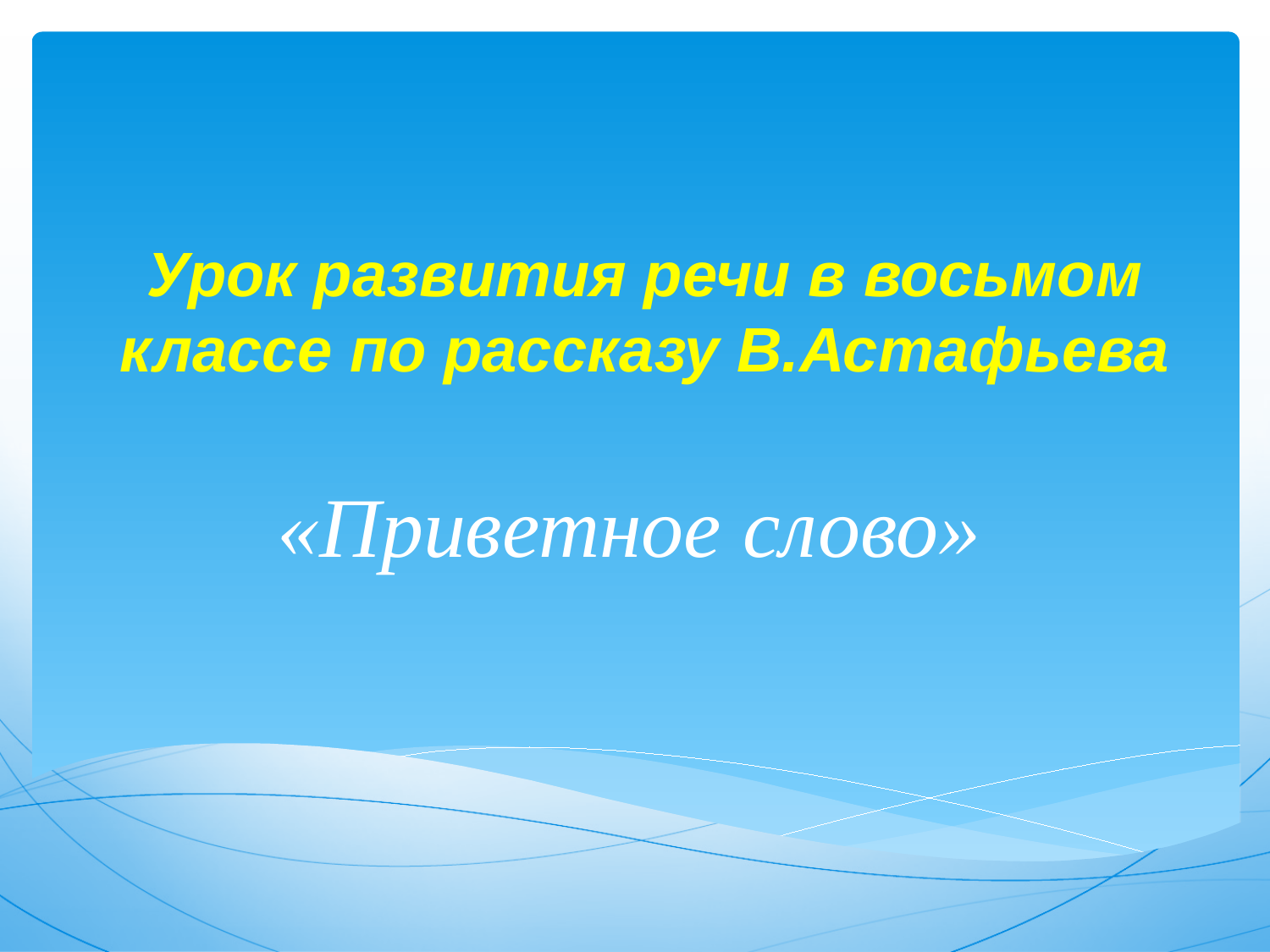

# Урок развития речи в восьмом классе по рассказу В.Астафьева
«Приветное слово»